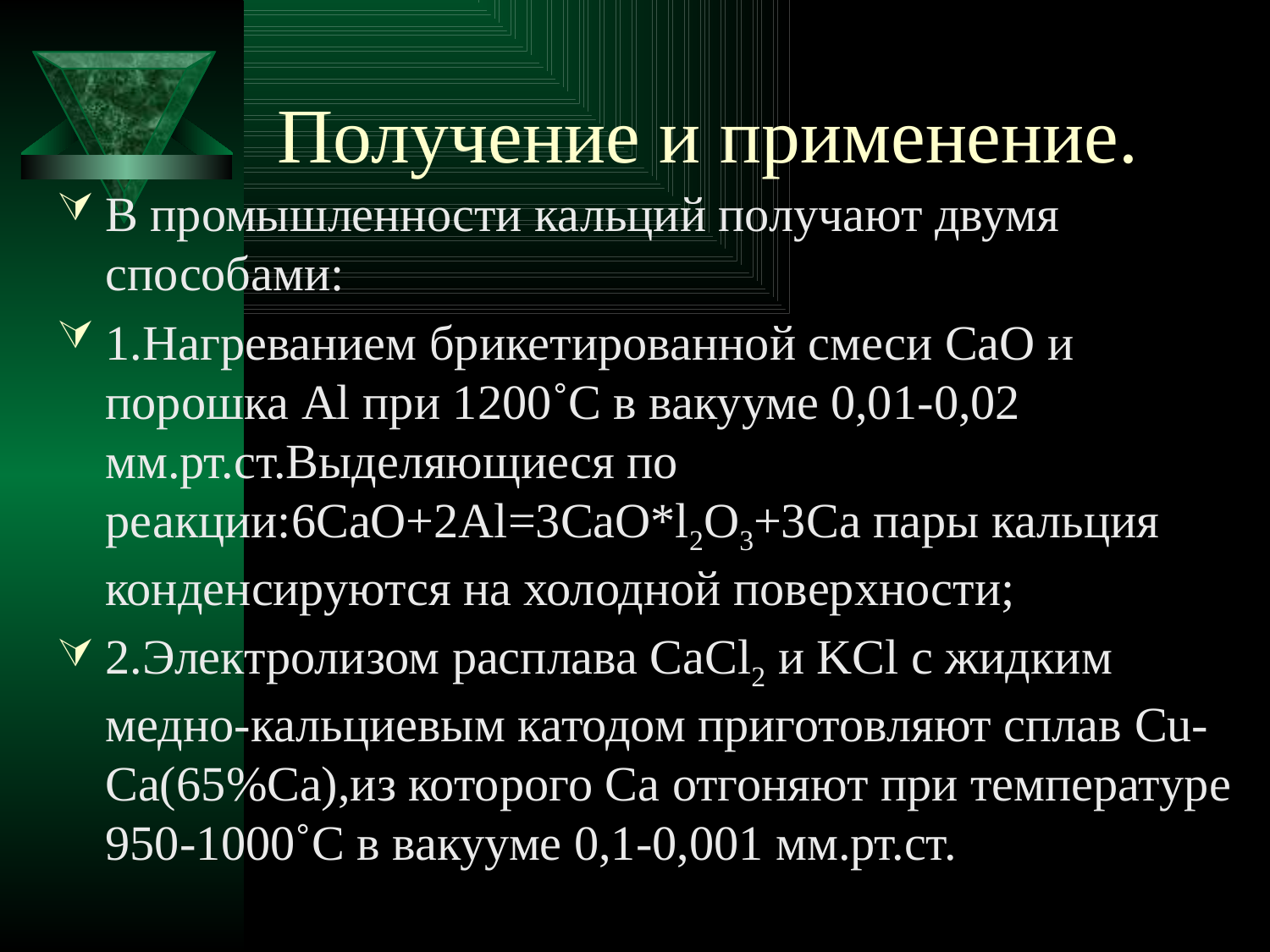

# Получение и применение.
В промышленности кальций получают двумя способами:
1.Нагреванием брикетированной смеси СаО и порошка Al при 1200˚С в вакууме 0,01-0,02 мм.рт.ст.Выделяющиеся по реакции:6CaO+2Al=3CaO*l2O3+3Ca пары кальция конденсируются на холодной поверхности;
2.Электролизом расплава CaCl2 и KCl с жидким медно-кальциевым катодом приготовляют сплав Cu-Ca(65%Ca),из которого Ca отгоняют при температуре 950-1000˚С в вакууме 0,1-0,001 мм.рт.ст.